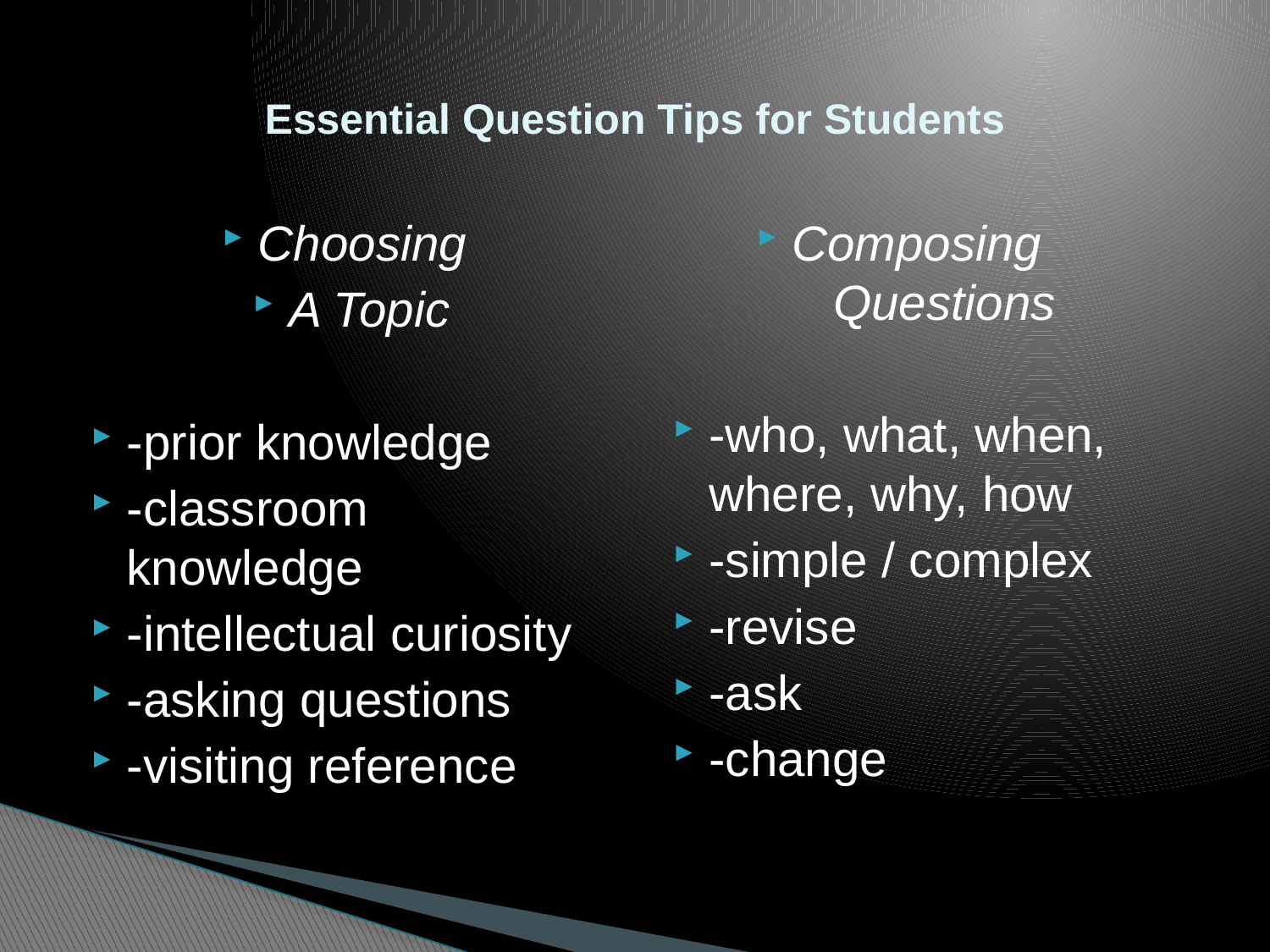

# Essential Question Tips for Students
Choosing
A Topic

-prior knowledge
-classroom    knowledge
-intellectual curiosity
-asking questions
-visiting reference

Composing      Questions

-who, what, when, where, why, how
-simple / complex
-revise
-ask
-change